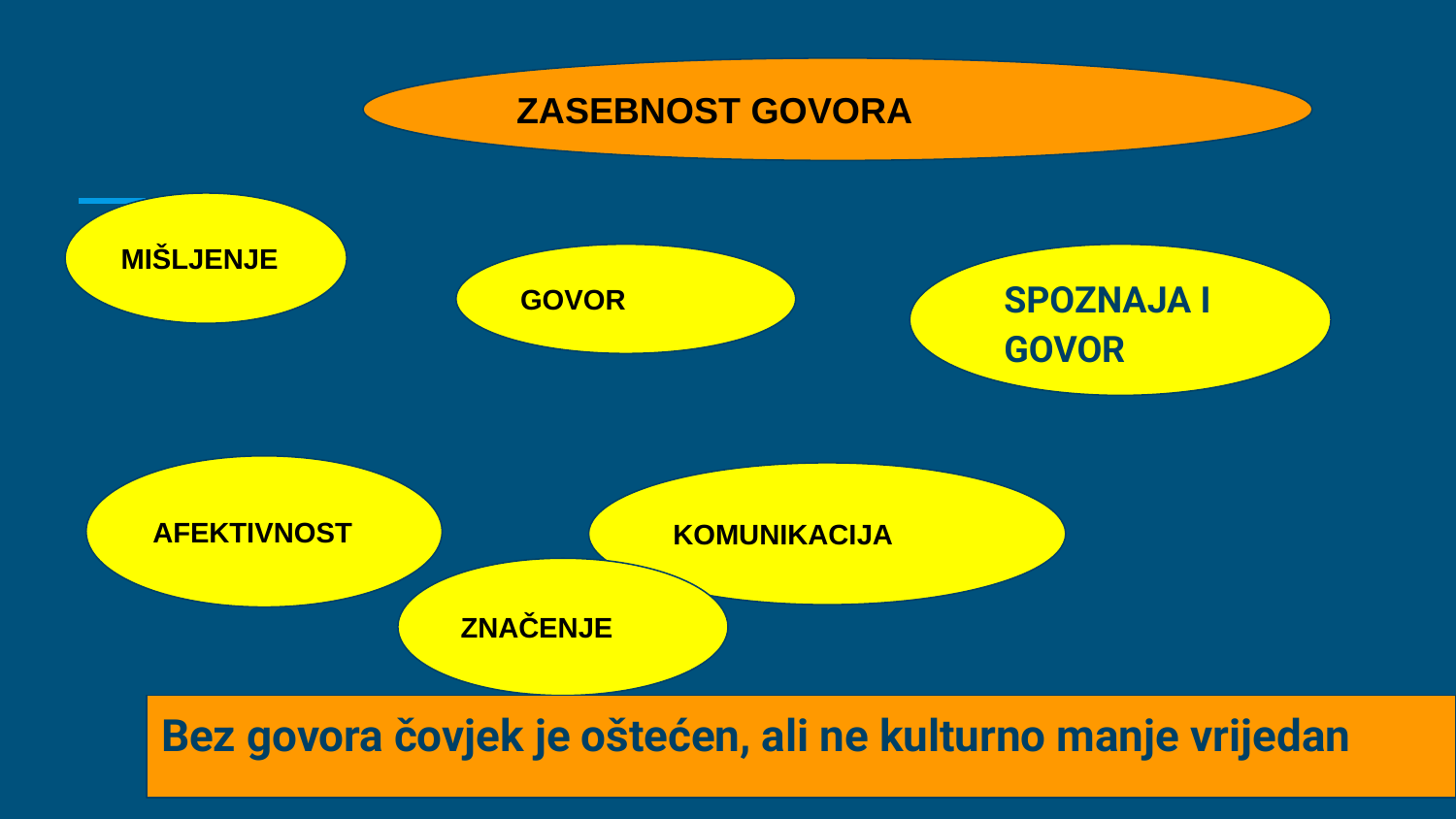

ZASEBNOST GOVORA
MIŠLJENJE
GOVOR
SPOZNAJA I GOVOR
AFEKTIVNOST
KOMUNIKACIJA
ZNAČENJE
Bez govora čovjek je oštećen, ali ne kulturno manje vrijedan